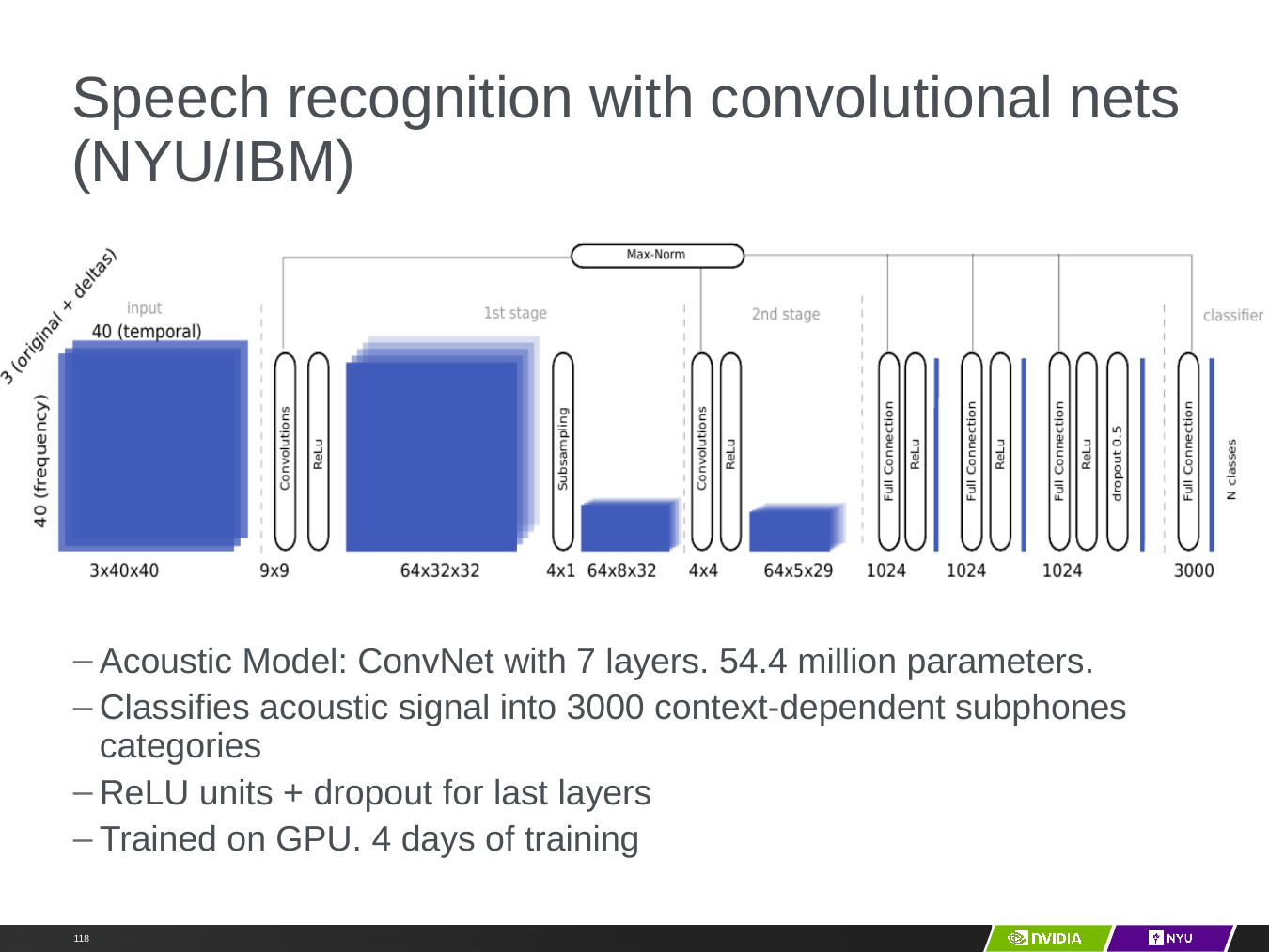

# Speech recognition with convolutional nets (NYU/IBM)
Y LeCun

Acoustic Model: ConvNet with 7 layers. 54.4 million parameters.
Classifies acoustic signal into 3000 context-dependent subphones categories
ReLU units + dropout for last layers
Trained on GPU. 4 days of training